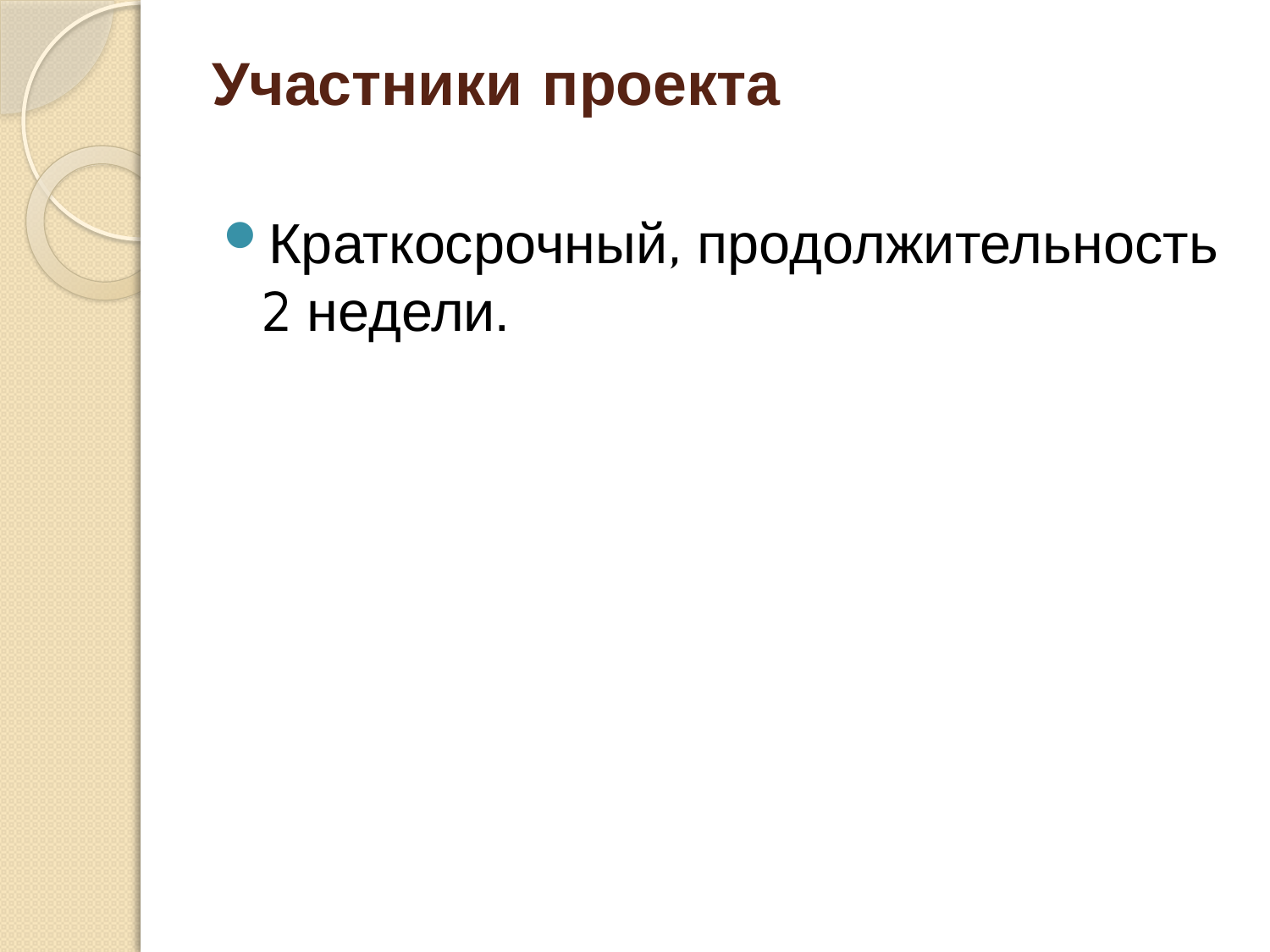

# Участники проекта
Краткосрочный, продолжительность 2 недели.